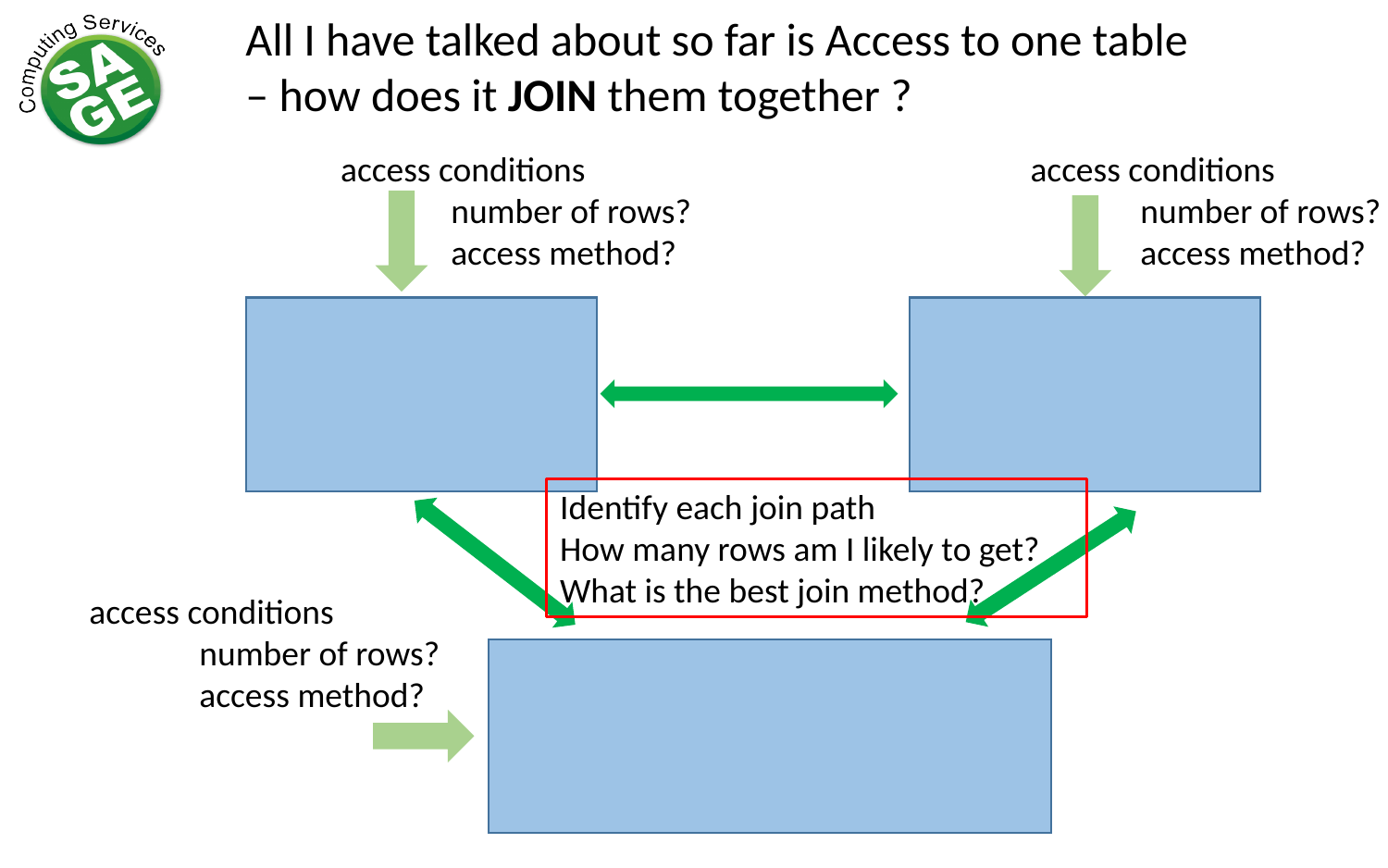

All I have talked about so far is Access to one table
– how does it JOIN them together ?
access conditions
              number of rows?
              access method?
access conditions
              number of rows?
              access method?

Identify each join path
How many rows am I likely to get?
What is the best join method?

access conditions
              number of rows?
              access method?